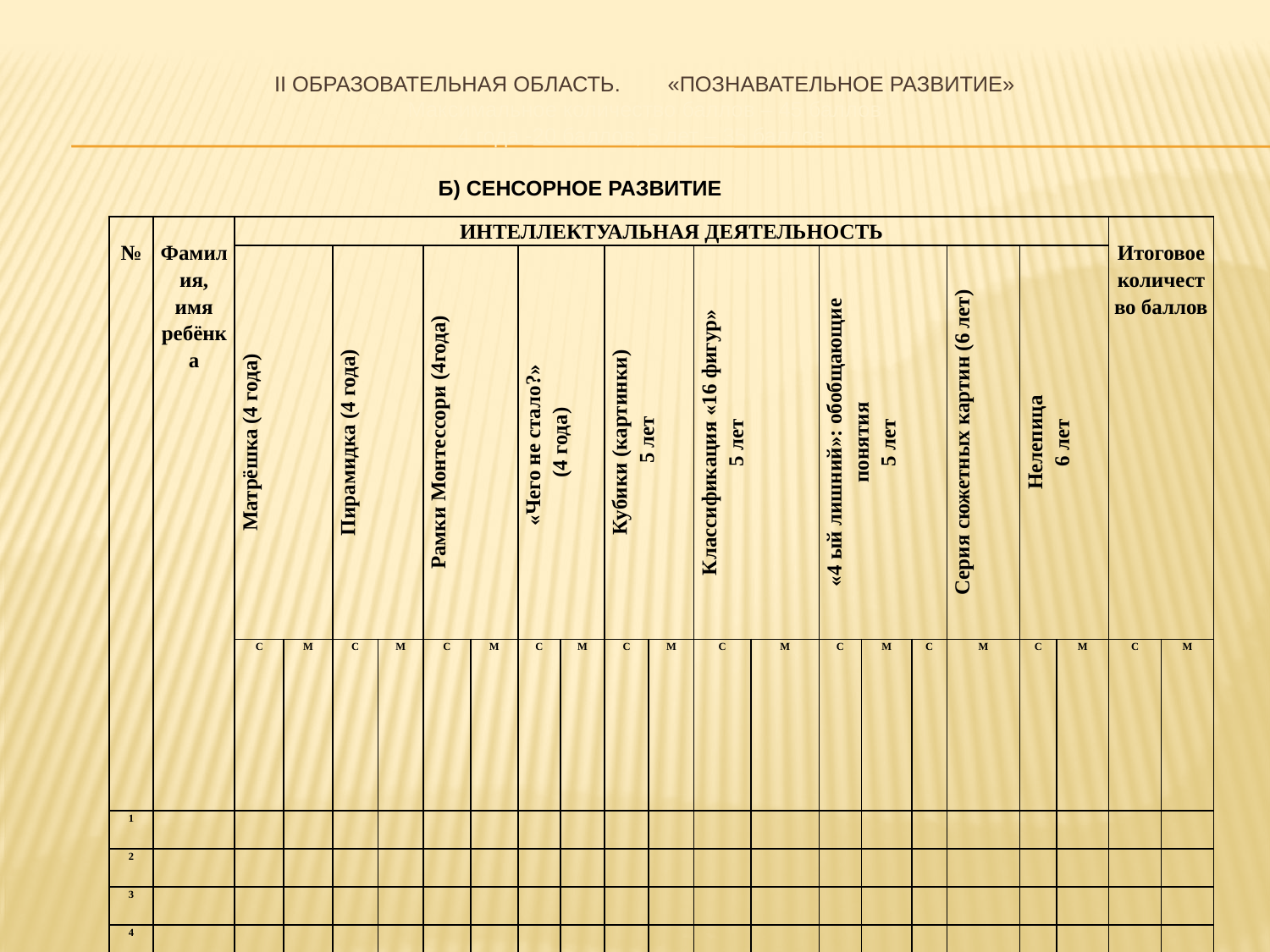

# II ОБРАЗОВАТЕЛЬНАЯ ОБЛАСТЬ.        «Познавательное развитие» Максимальное количество баллов – 45 баллов 4 года -20 баллов; 5 лет – 35 баллов.
Б) СЕНСОРНОЕ РАЗВИТИЕ
| № | Фамилия, имя ребёнка | ИНТЕЛЛЕКТУАЛЬНАЯ ДЕЯТЕЛЬНОСТЬ |  |  |  |  |  |  |  |  |  |  |  |  |  |  |  |  |  |  | Итоговое количество баллов |  |
| --- | --- | --- | --- | --- | --- | --- | --- | --- | --- | --- | --- | --- | --- | --- | --- | --- | --- | --- | --- | --- | --- | --- |
|  |  | Матрёшка (4 года) |  | Пирамидка (4 года) |  | Рамки Монтессори (4года) |  | «Чего не стало?» (4 года) |  | Кубики (картинки) 5 лет |  | Классификация «16 фигур» 5 лет |  |  | «4 ый лишний»: обобщающие понятия 5 лет |  |  | Серия сюжетных картин (6 лет) | Нелепица 6 лет |  |  |  |
|  |  | С | М | С | М | С | М | С | М | С | М | С | М |  | С | М | С | М | С | М | С | М |
| 1 |  |  |  |  |  |  |  |  |  |  |  |  |  |  |  |  |  |  |  |  |  |  |
| 2 |  |  |  |  |  |  |  |  |  |  |  |  |  |  |  |  |  |  |  |  |  |  |
| 3 |  |  |  |  |  |  |  |  |  |  |  |  |  |  |  |  |  |  |  |  |  |  |
| 4 |  |  |  |  |  |  |  |  |  |  |  |  |  |  |  |  |  |  |  |  |  |  |
| 5 |  |  |  |  |  |  |  |  |  |  |  |  |  |  |  |  |  |  |  |  |  |  |
| 6 |  |  |  |  |  |  |  |  |  |  |  |  |  |  |  |  |  |  |  |  |  |  |
| 7 |  |  |  |  |  |  |  |  |  |  |  |  |  |  |  |  |  |  |  |  |  |  |
| 8 |  |  |  |  |  |  |  |  |  |  |  |  |  |  |  |  |  |  |  |  |  |  |
| 9 |  |  |  |  |  |  |  |  |  |  |  |  |  |  |  |  |  |  |  |  |  |  |
| 10 |  |  |  |  |  |  |  |  |  |  |  |  |  |  |  |  |  |  |  |  |  |  |